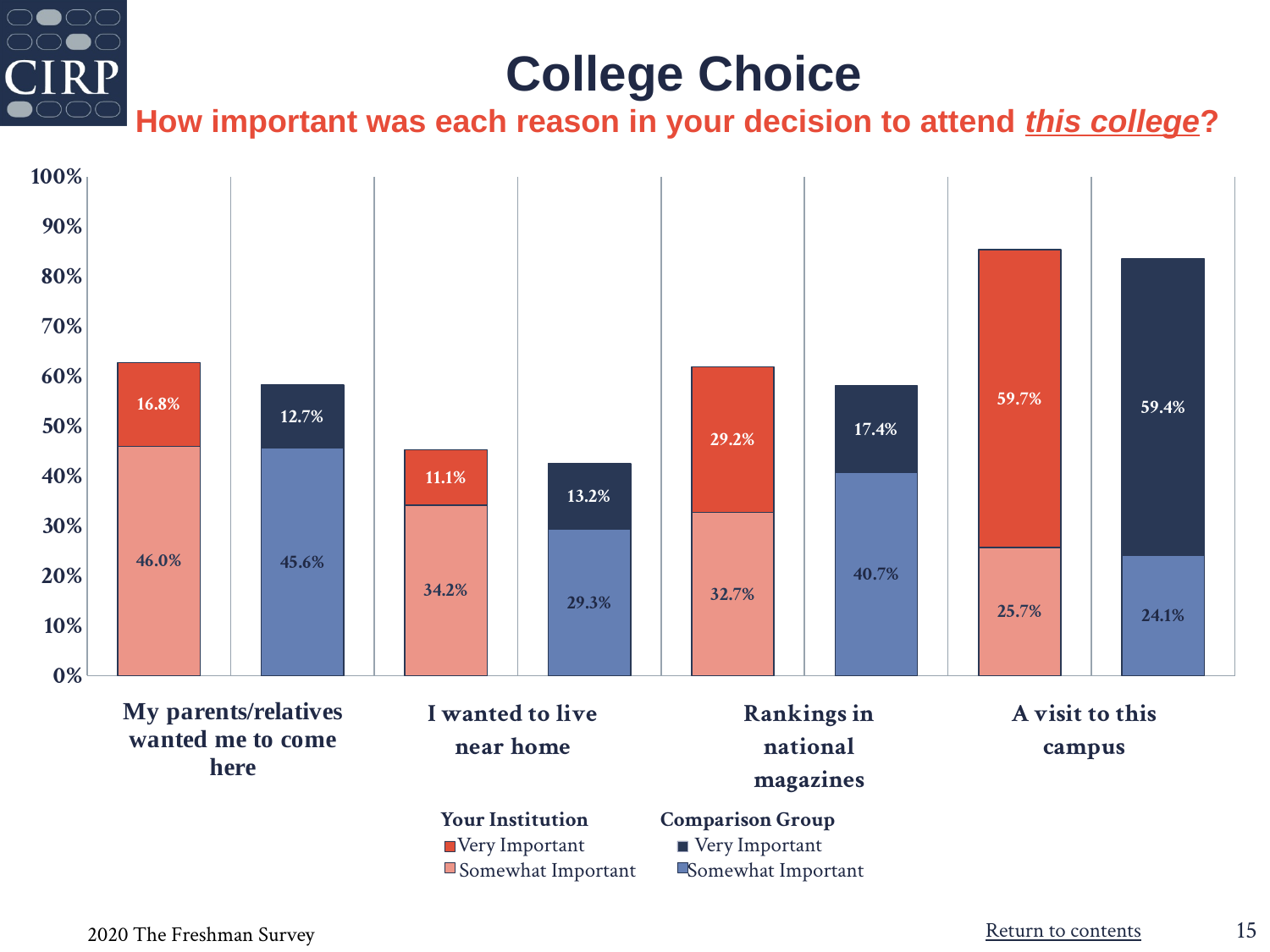

College Choice
How important was each reason in your decision to attend this college?

### Chart

| Category | Somewhat Important | Very Important |
|---|---|---|
| Your Institution | 0.46 | 0.168 |
| Comparison Group | 0.456 | 0.127 |
| Your Institution | 0.342 | 0.111 |
| Comparison Group | 0.293 | 0.132 |
| Your Institution | 0.327 | 0.292 |
| Comparison Group | 0.407 | 0.174 |
| Your Institution | 0.257 | 0.597 |
| Comparison Group | 0.241 | 0.594 |
 Your Institution                 Comparison Group
     Very Important       	 Very Important
     Somewhat Important           Somewhat Important

2020 The Freshman Survey
Return to contents
15